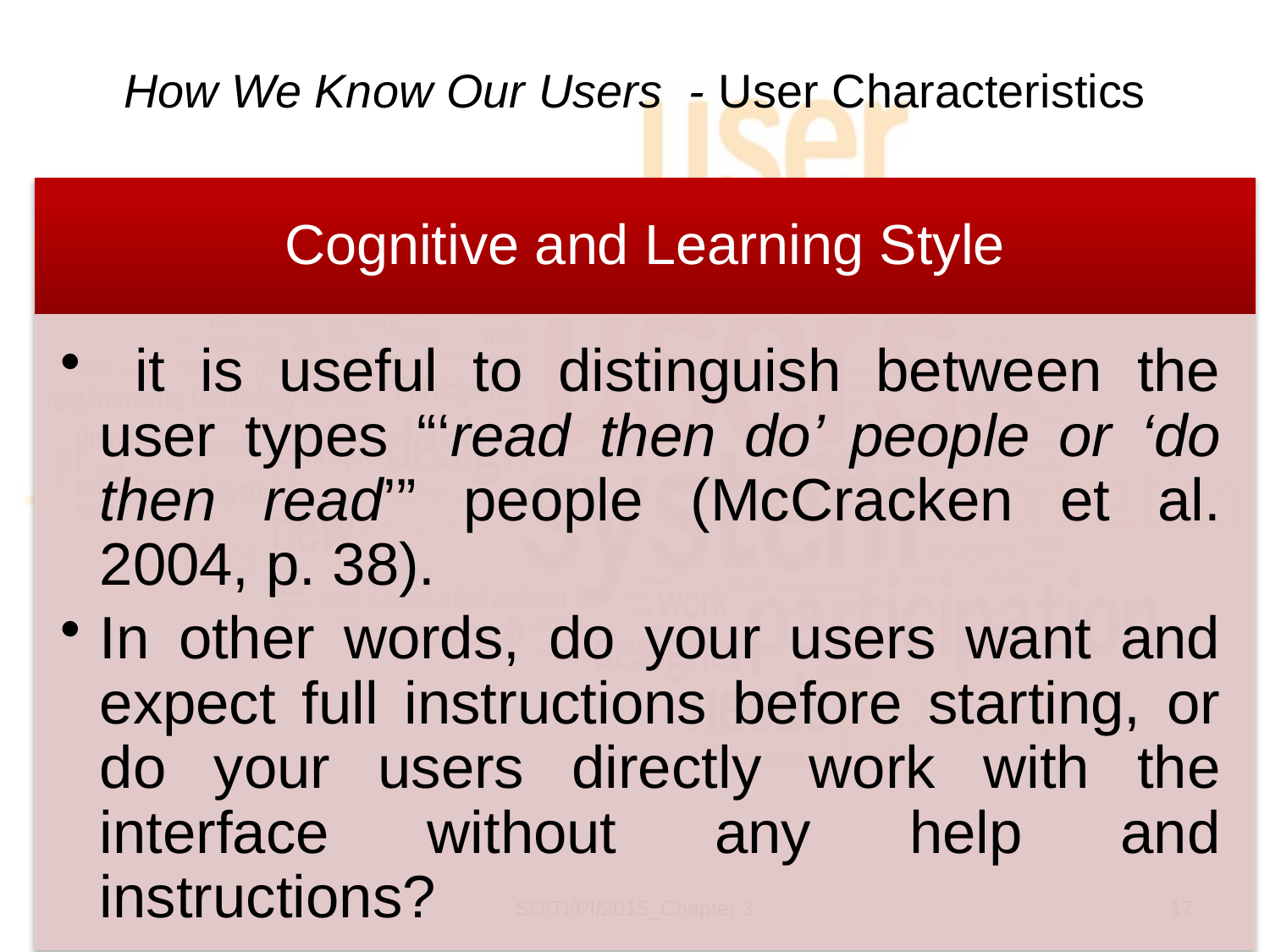

# How We Know Our Users  - User Characteristics
Cognitive and Learning Style
 it is useful to distinguish between the user types “‘read then do’ people or ‘do then read’” people (McCracken et al. 2004, p. 38).
In other words, do your users want and expect full instructions before starting, or do your users directly work with the interface without any help and instructions?
SD/TI/PI/2015_Chapter 3
17